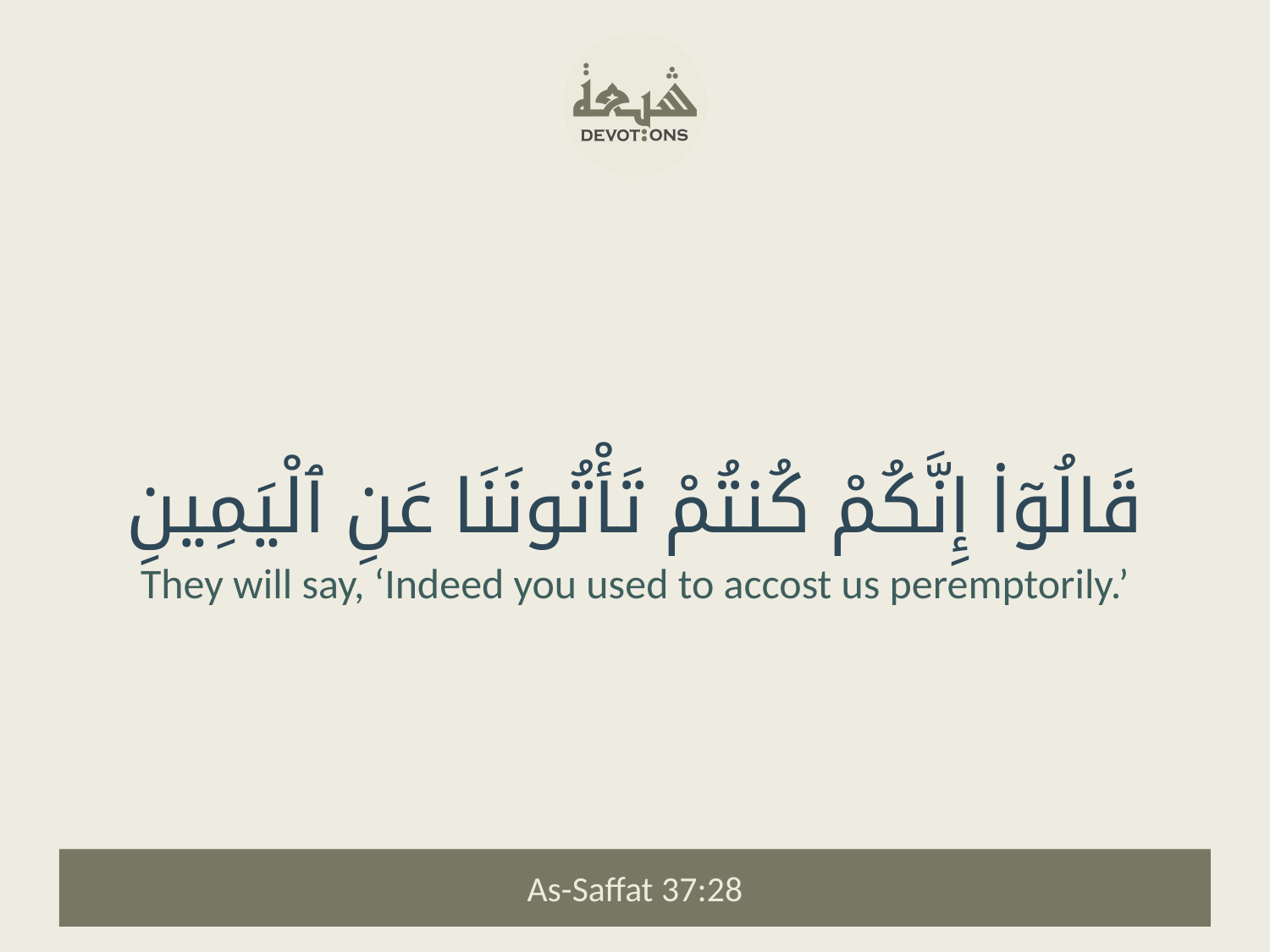

قَالُوٓا۟ إِنَّكُمْ كُنتُمْ تَأْتُونَنَا عَنِ ٱلْيَمِينِ
They will say, ‘Indeed you used to accost us peremptorily.’
As-Saffat 37:28